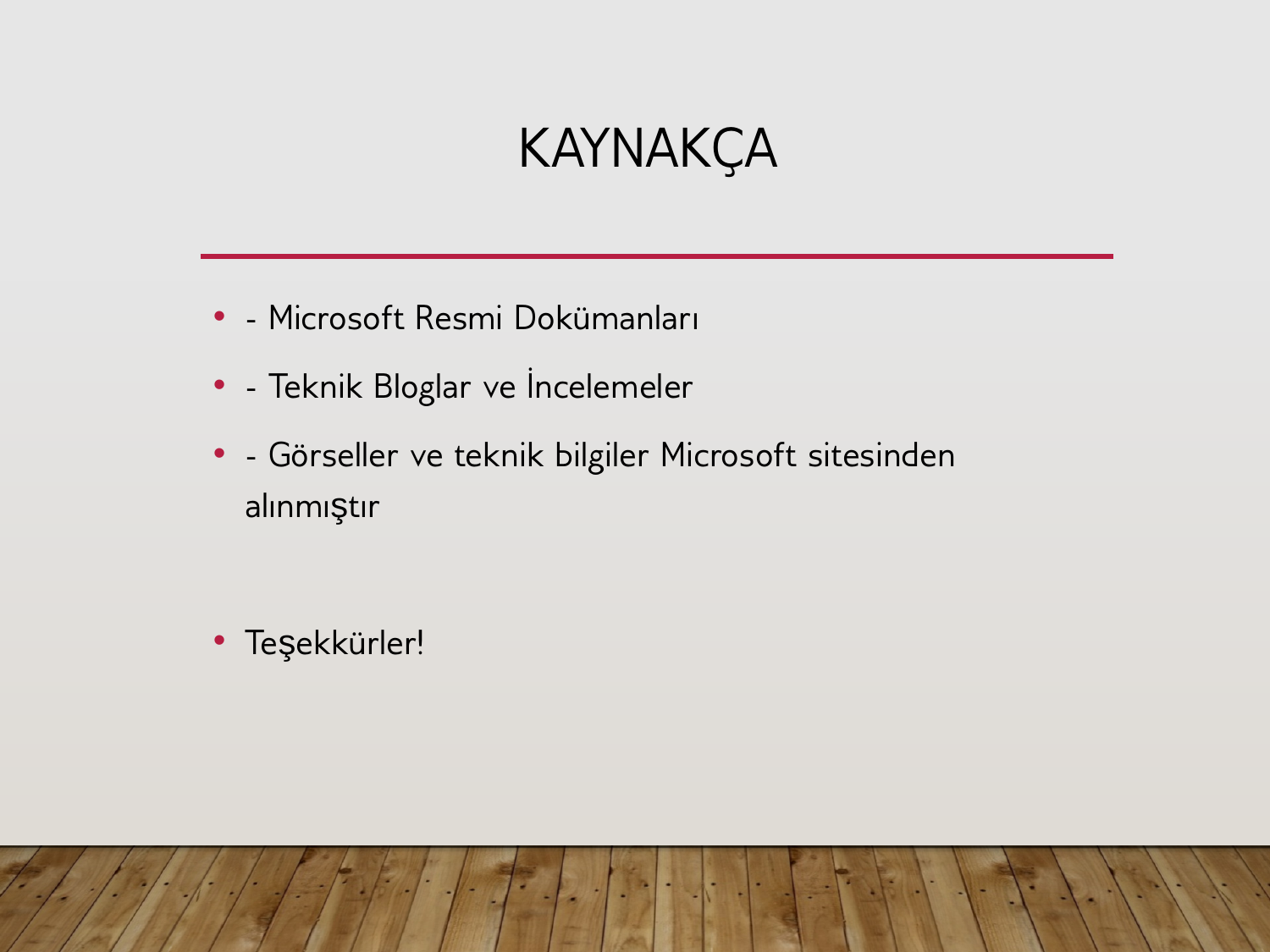

# Kaynakça
- Microsoft Resmi Dokümanları
- Teknik Bloglar ve İncelemeler
- Görseller ve teknik bilgiler Microsoft sitesinden alınmıştır

Teşekkürler!